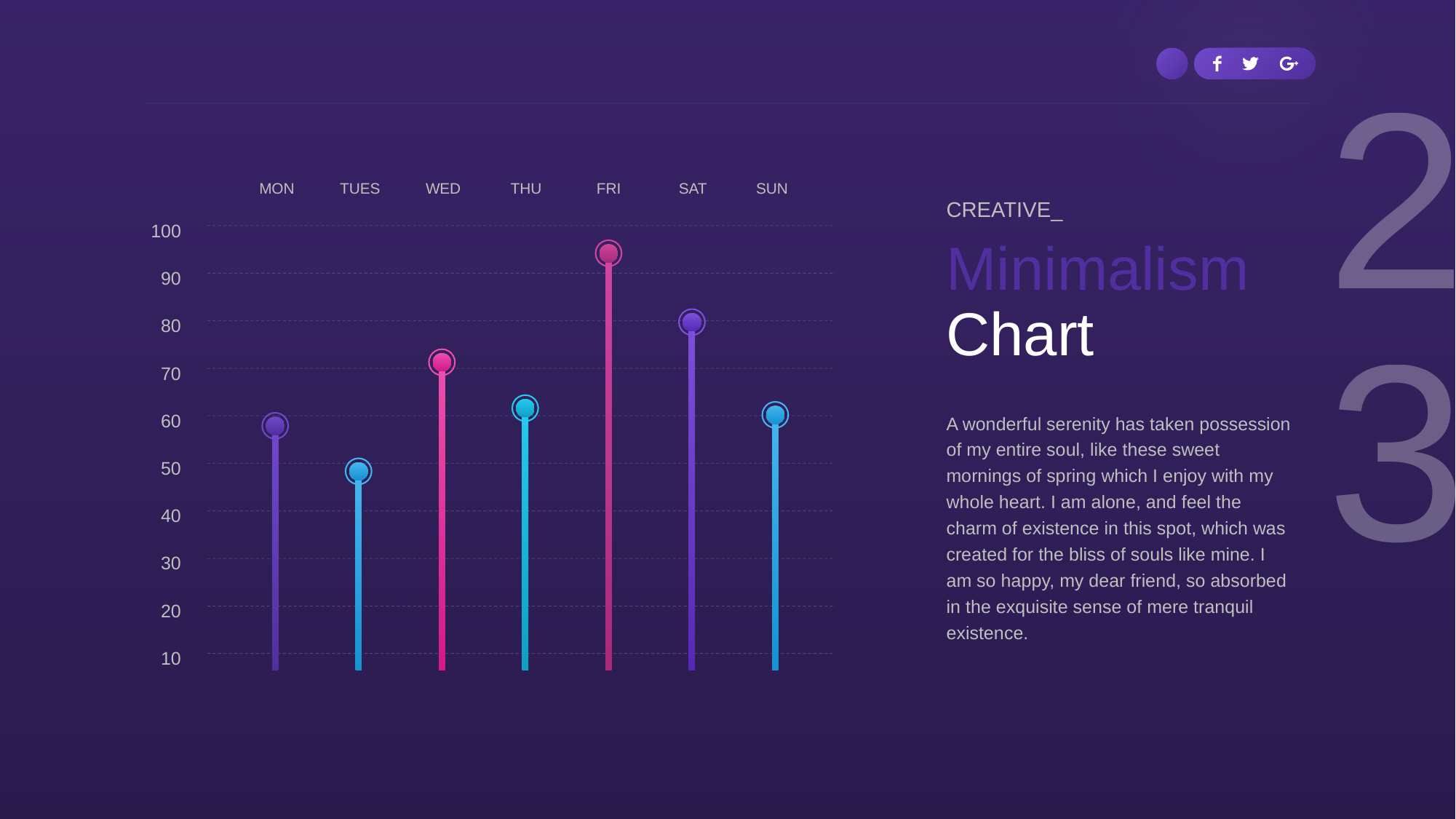

MON
TUES
WED
THU
FRI
SAT
SUN
CREATIVE_
Minimalism Chart
100
90
80
70
60
50
40
30
20
10

A wonderful serenity has taken possession of my entire soul, like these sweet mornings of spring which I enjoy with my whole heart. I am alone, and feel the charm of existence in this spot, which was created for the bliss of souls like mine. I am so happy, my dear friend, so absorbed in the exquisite sense of mere tranquil existence.